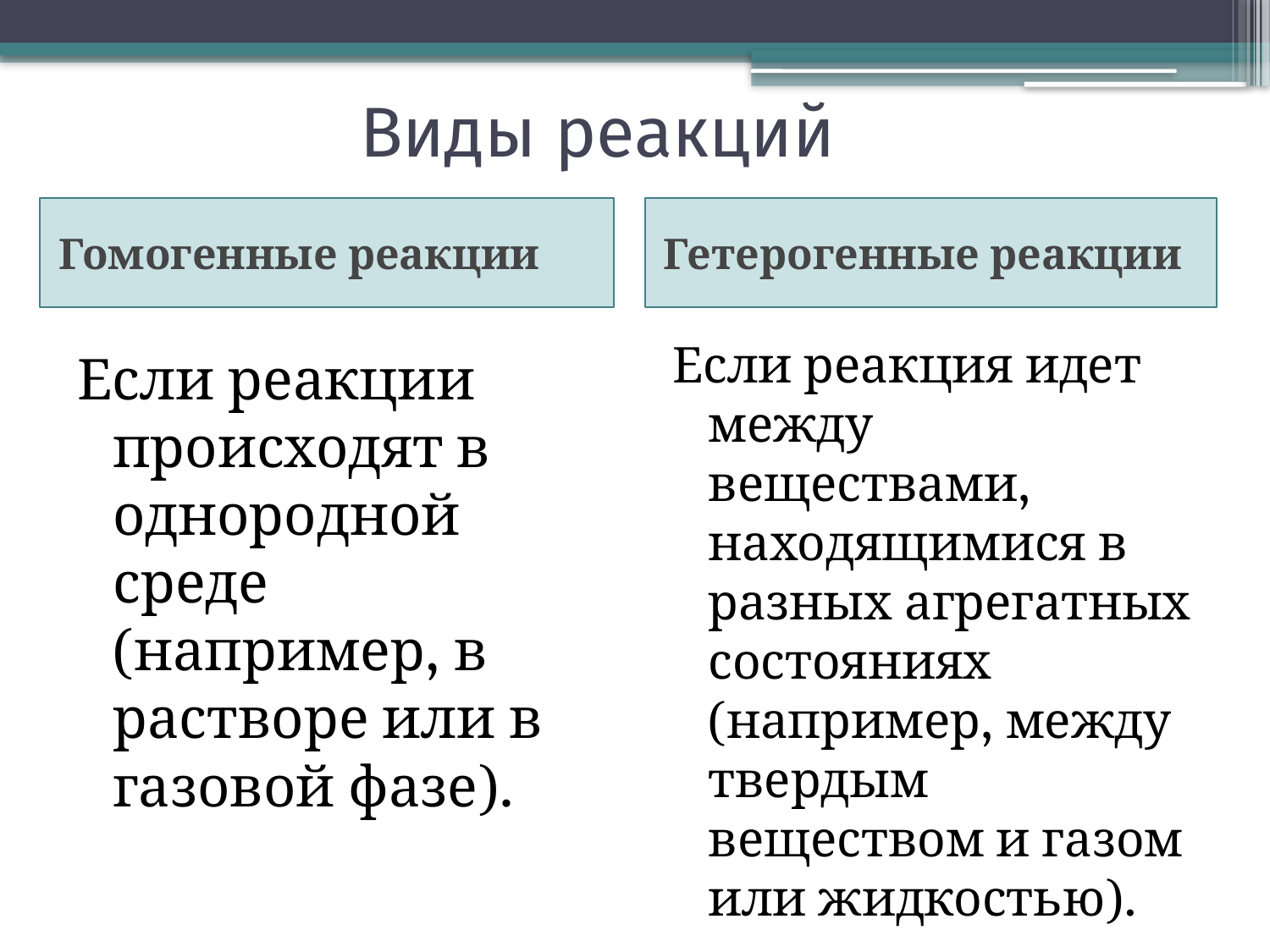

# Виды реакций
Гомогенные реакции
Гетерогенные реакции
Если реакция идет между веществами, находящимися в разных агрегатных состояниях (например, между твердым веществом и газом или жидкостью).
Если реакции происходят в однородной среде (например, в растворе или в газовой фазе).